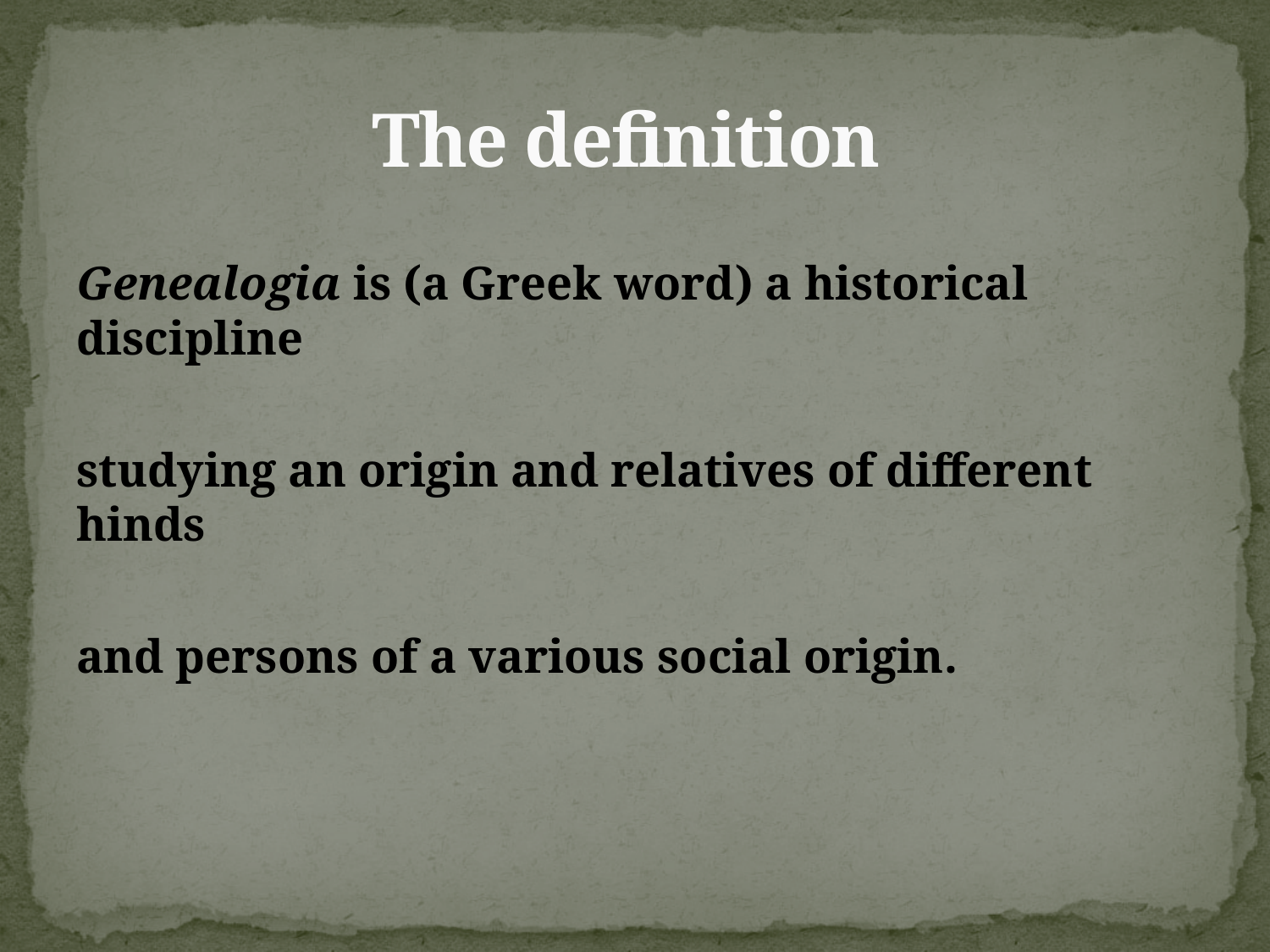

# The definition
Genealogia is (a Greek word) a historical discipline

studying an origin and relatives of different hinds

and persons of a various social origin.